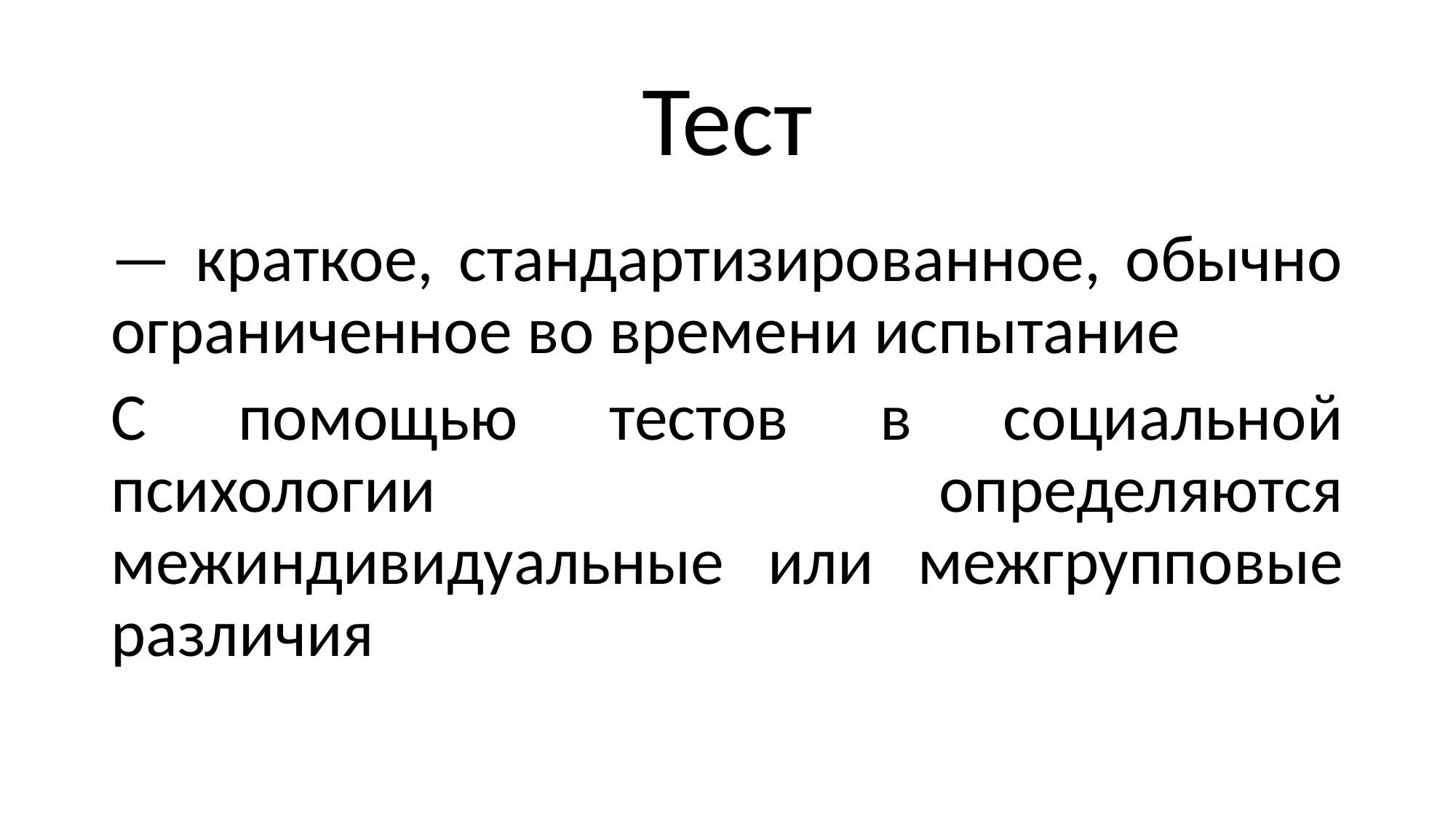

# Тест
— краткое, стандартизированное, обычно ограниченное во времени испытание
С помощью тестов в социальной психологии определяются межиндивидуальные или межгрупповые различия